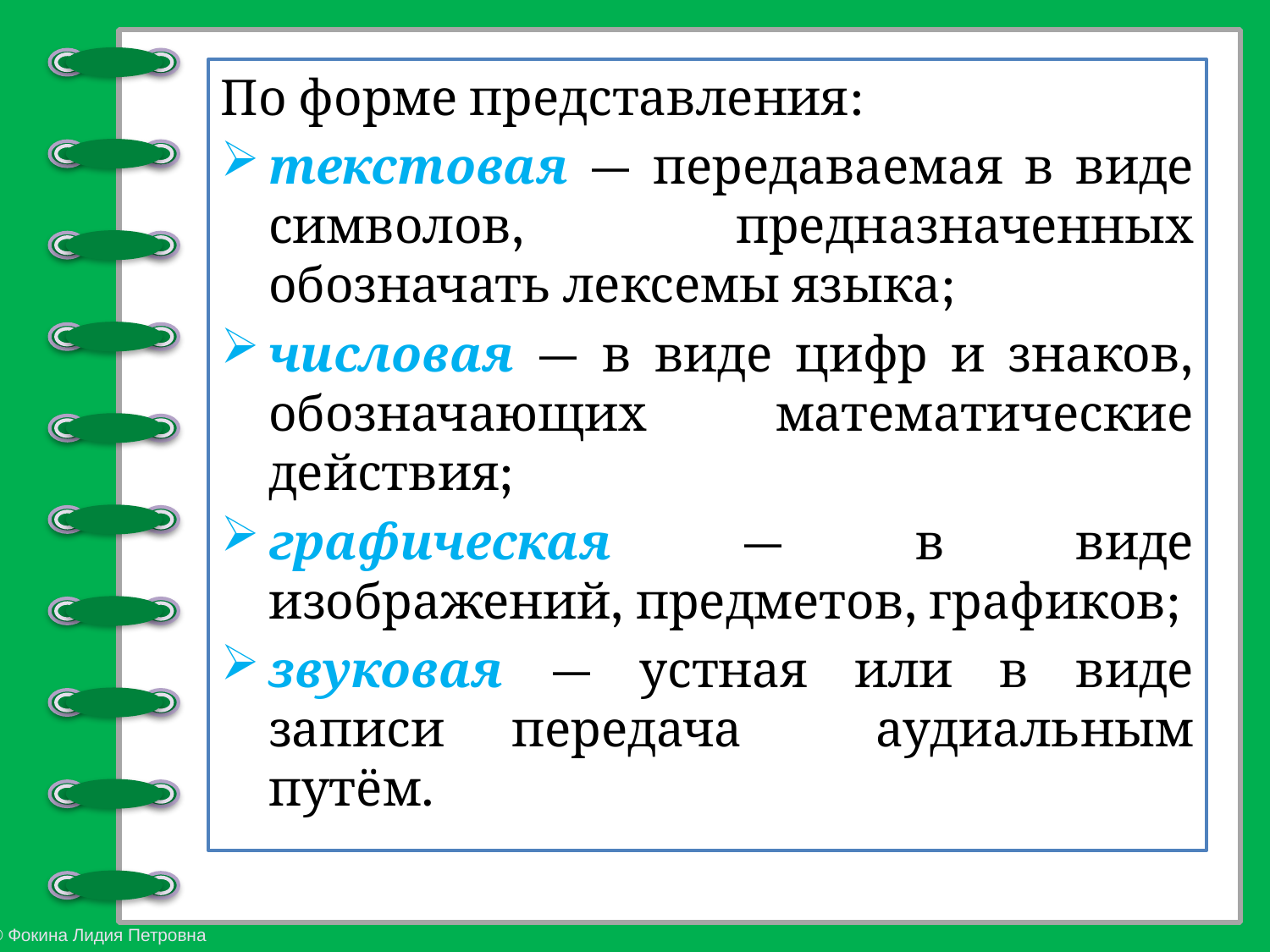

По форме представления:
текстовая — передаваемая в виде символов, предназначенных обозначать лексемы языка;
числовая — в виде цифр и знаков, обозначающих математические действия;
графическая — в виде изображений, предметов, графиков;
звуковая — устная или в виде записи передача  аудиальным путём.